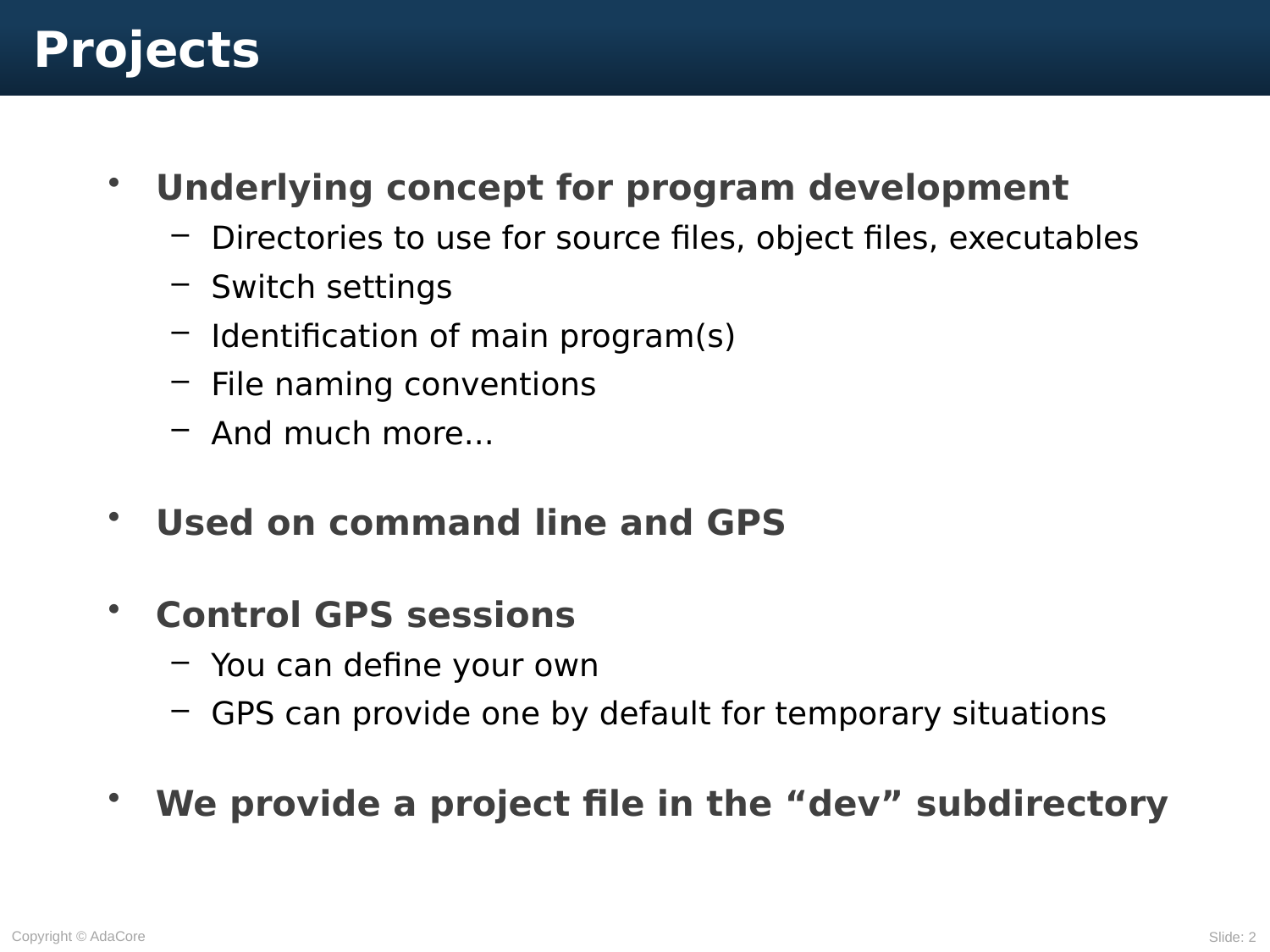

# Projects
Underlying concept for program development
Directories to use for source files, object files, executables
Switch settings
Identification of main program(s)
File naming conventions
And much more...
Used on command line and GPS
Control GPS sessions
You can define your own
GPS can provide one by default for temporary situations
We provide a project file in the “dev” subdirectory